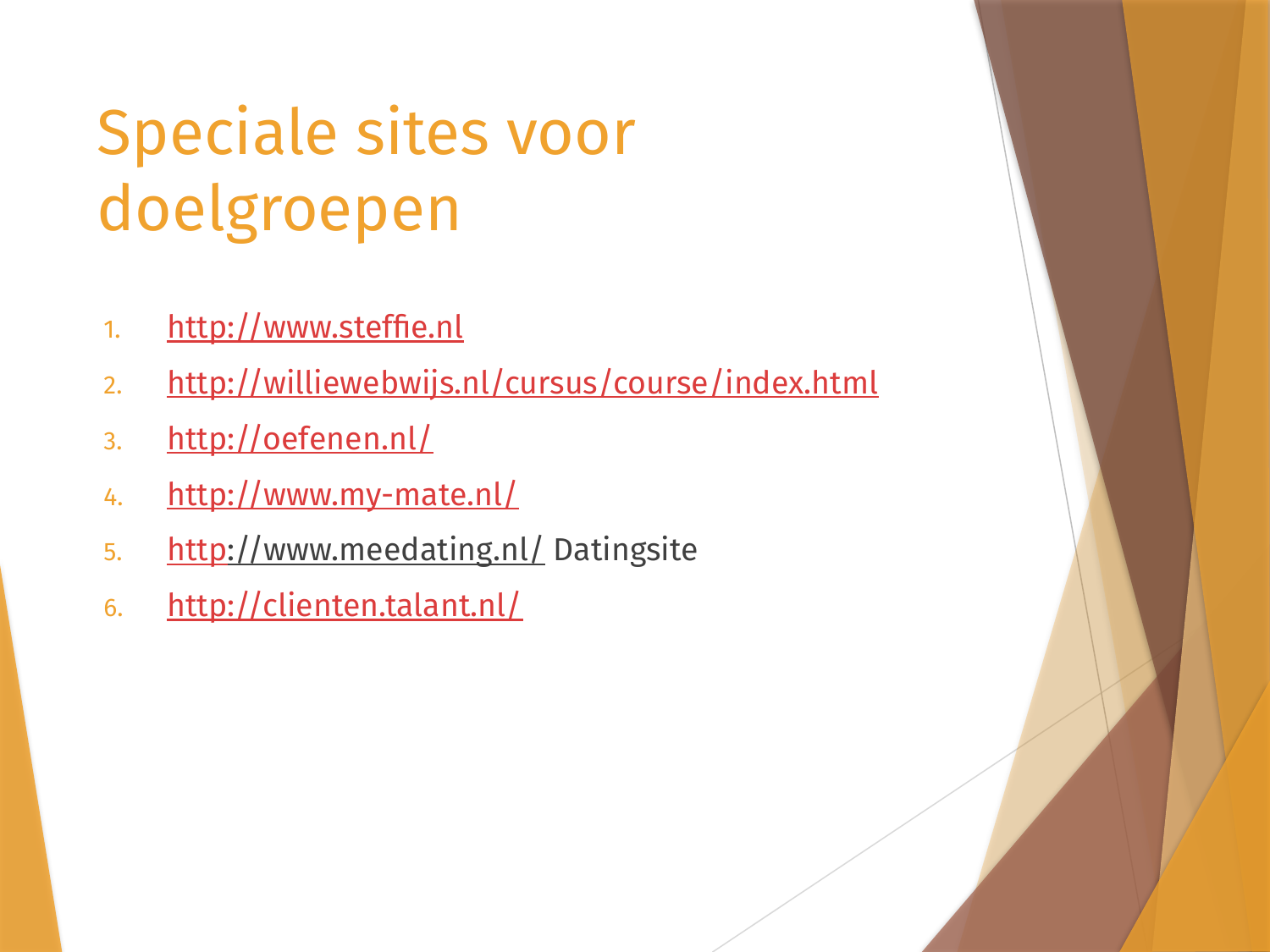

# Speciale sites voor doelgroepen
http://www.steffie.nl
http://williewebwijs.nl/cursus/course/index.html
http://oefenen.nl/
http://www.my-mate.nl/
http://www.meedating.nl/ Datingsite
http://clienten.talant.nl/